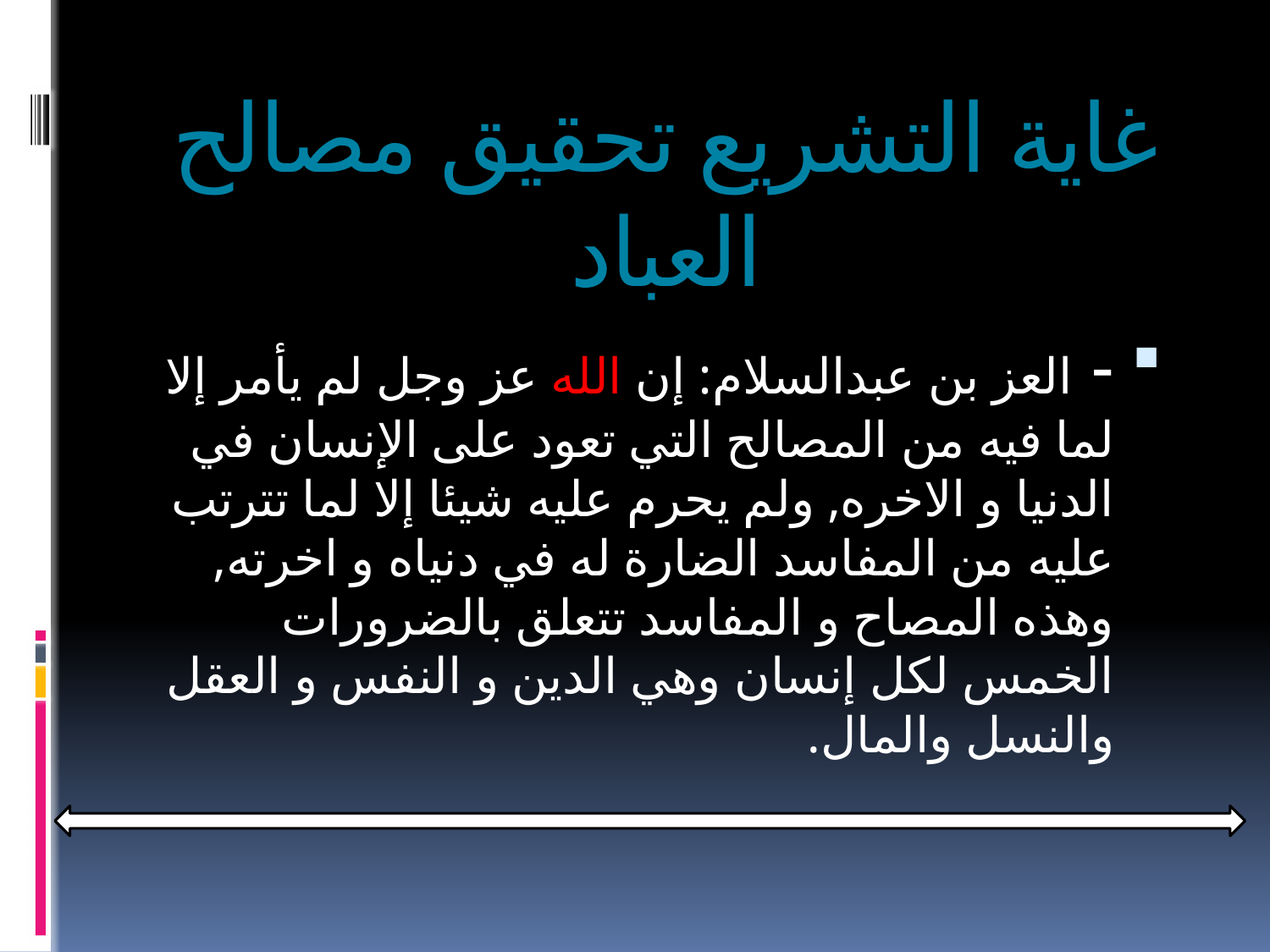

# غاية التشريع تحقيق مصالح العباد
- العز بن عبدالسلام: إن الله عز وجل لم يأمر إلا لما فيه من المصالح التي تعود على الإنسان في الدنيا و الاخره, ولم يحرم عليه شيئا إلا لما تترتب عليه من المفاسد الضارة له في دنياه و اخرته, وهذه المصاح و المفاسد تتعلق بالضرورات الخمس لكل إنسان وهي الدين و النفس و العقل والنسل والمال.